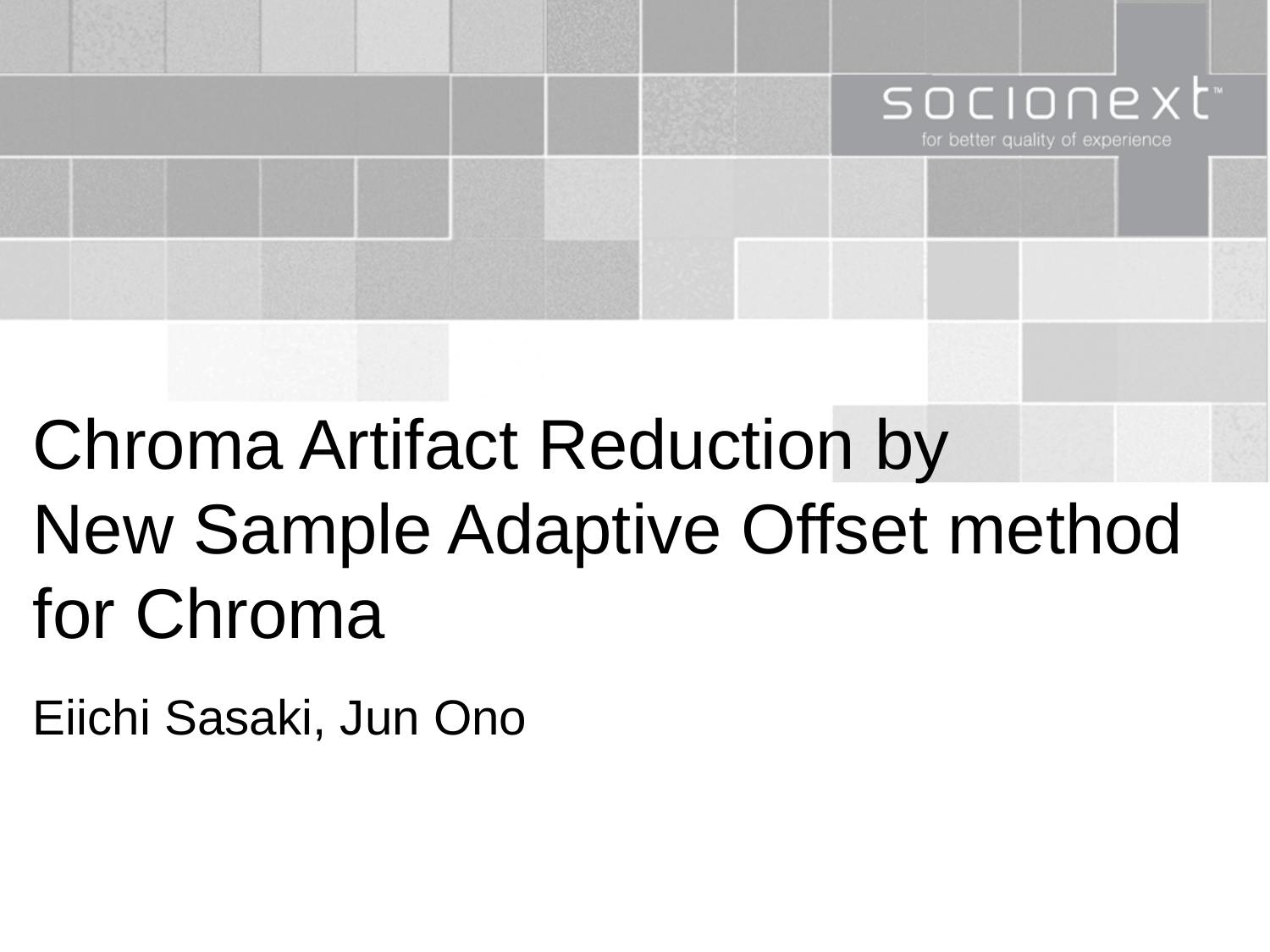

# Chroma Artifact Reduction by New Sample Adaptive Offset method for Chroma
Eiichi Sasaki, Jun Ono